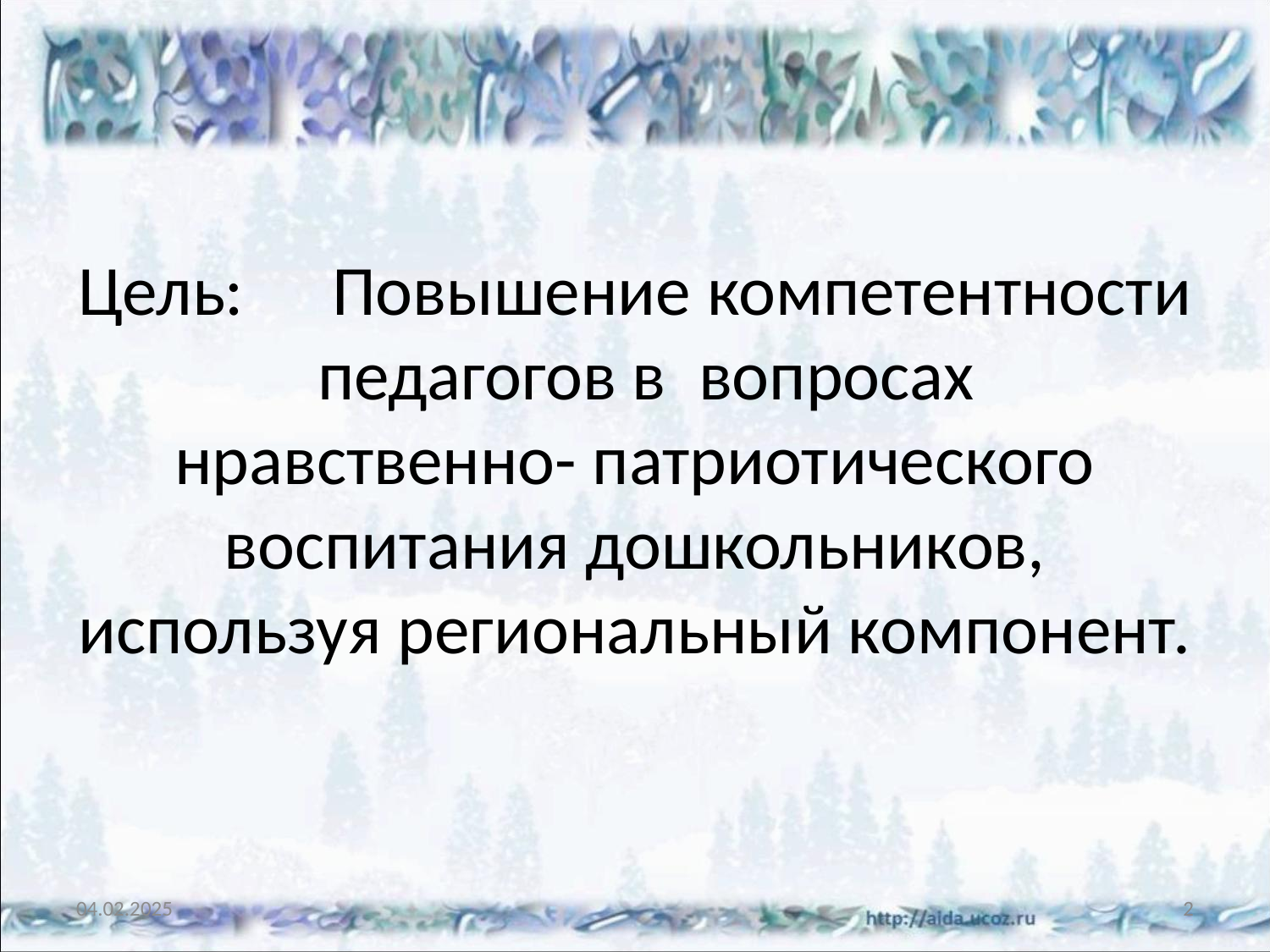

# Цель:	Повышение компетентности	педагогов в	вопросах	нравственно- патриотического воспитания дошкольников, используя региональный компонент.

04.02.2025
2